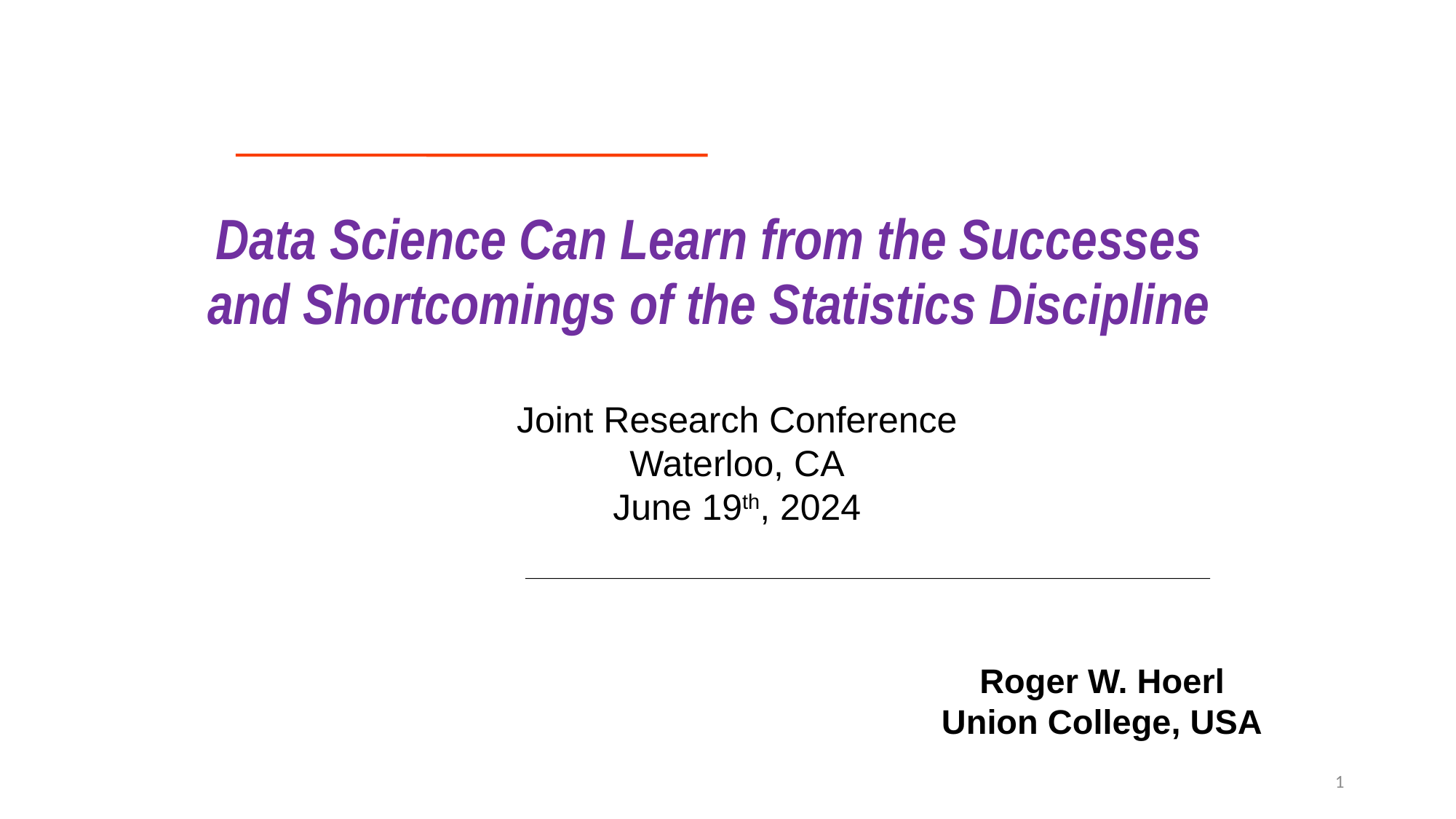

Data Science Can Learn from the Successes and Shortcomings of the Statistics Discipline
Joint Research Conference
Waterloo, CA
June 19th, 2024

Roger W. Hoerl
Union College, USA
1